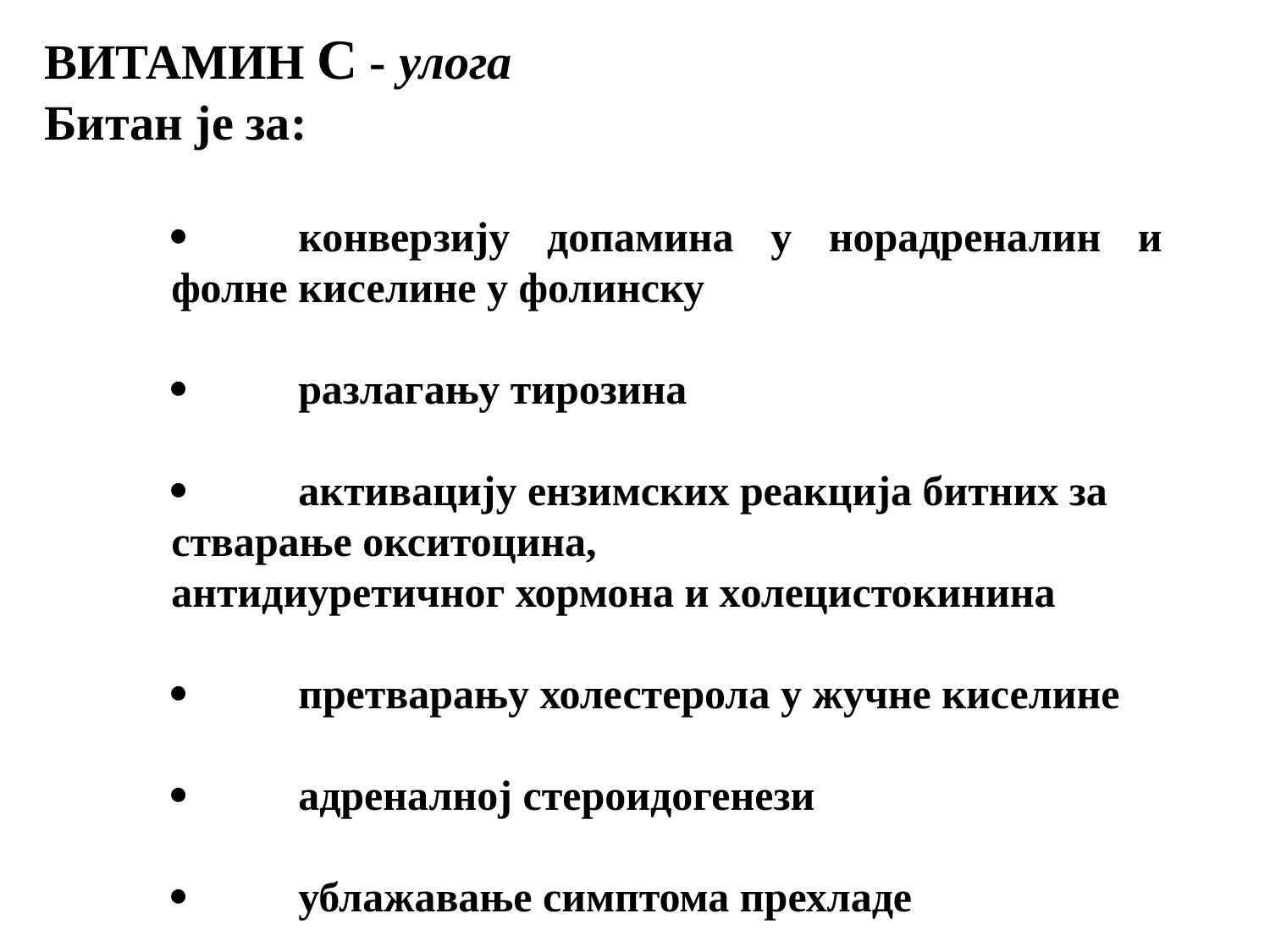

ВИТАМИН C - улога
Битан је за:

•	конверзију допамина у норадреналин и фолне киселине у фолинску

•	разлагању тирозина

•	активацију ензимских реакција битних за стварање окситоцина,
антидиуретичног хормона и холецистокинина

•	претварању холестерола у жучне киселине

•	адреналној стероидогенези

•	ублажавање симптома прехладе